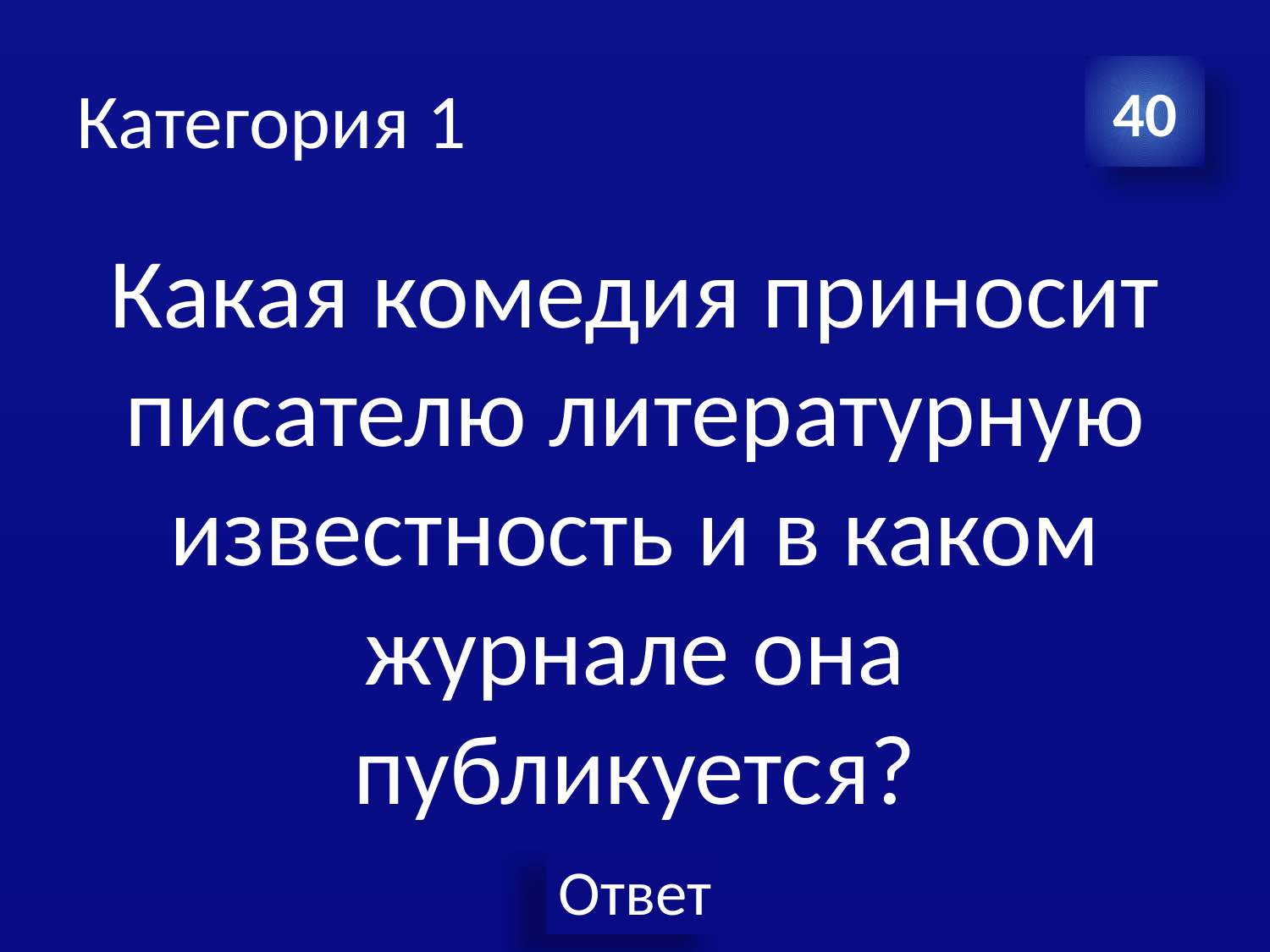

# Категория 1
40
Какая комедия приносит писателю литературную известность и в каком журнале она публикуется?